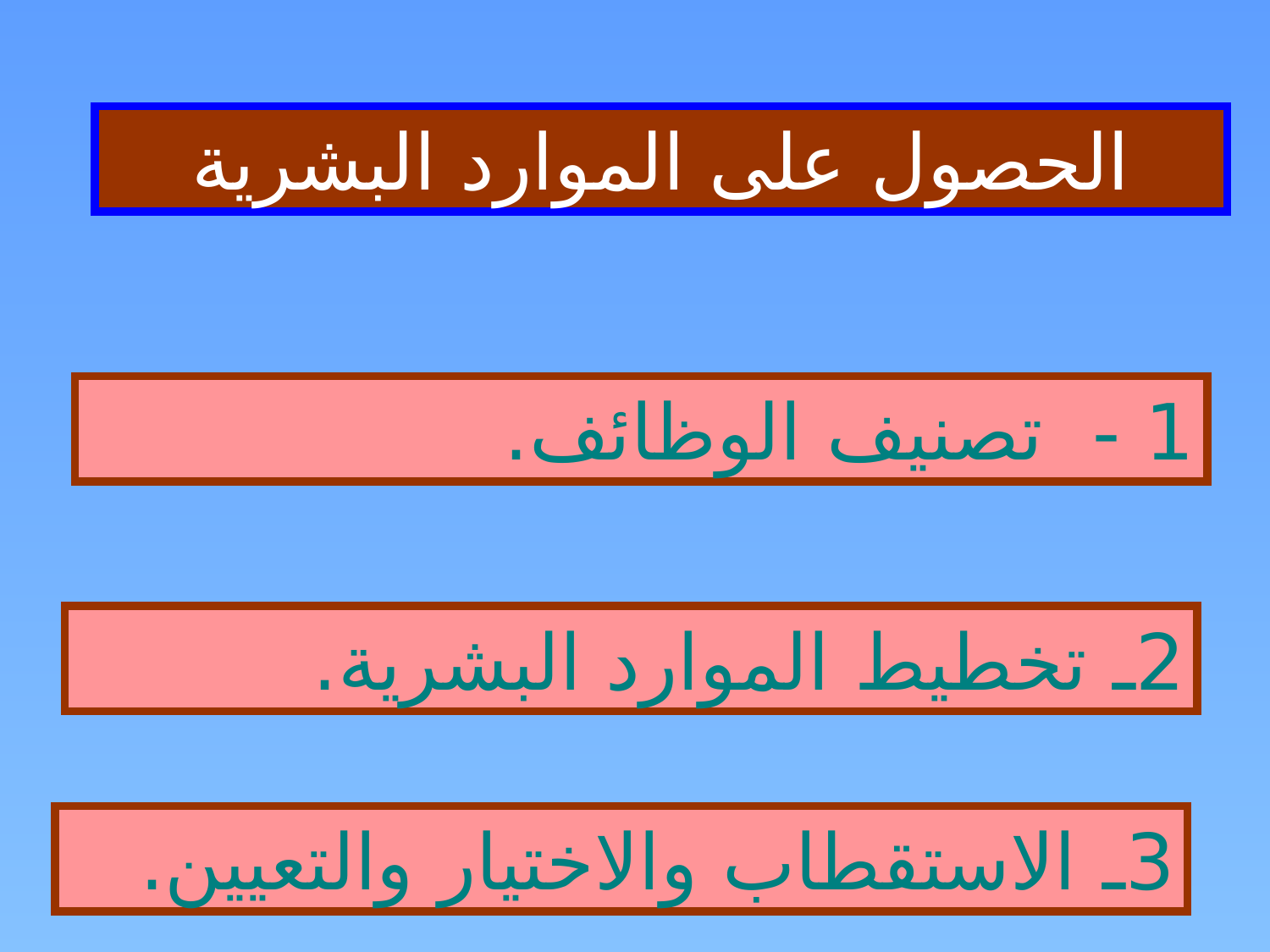

الحصول على الموارد البشرية
1 -  تصنيف الوظائف.
2ـ تخطيط الموارد البشرية.
3ـ الاستقطاب والاختيار والتعيين.
22